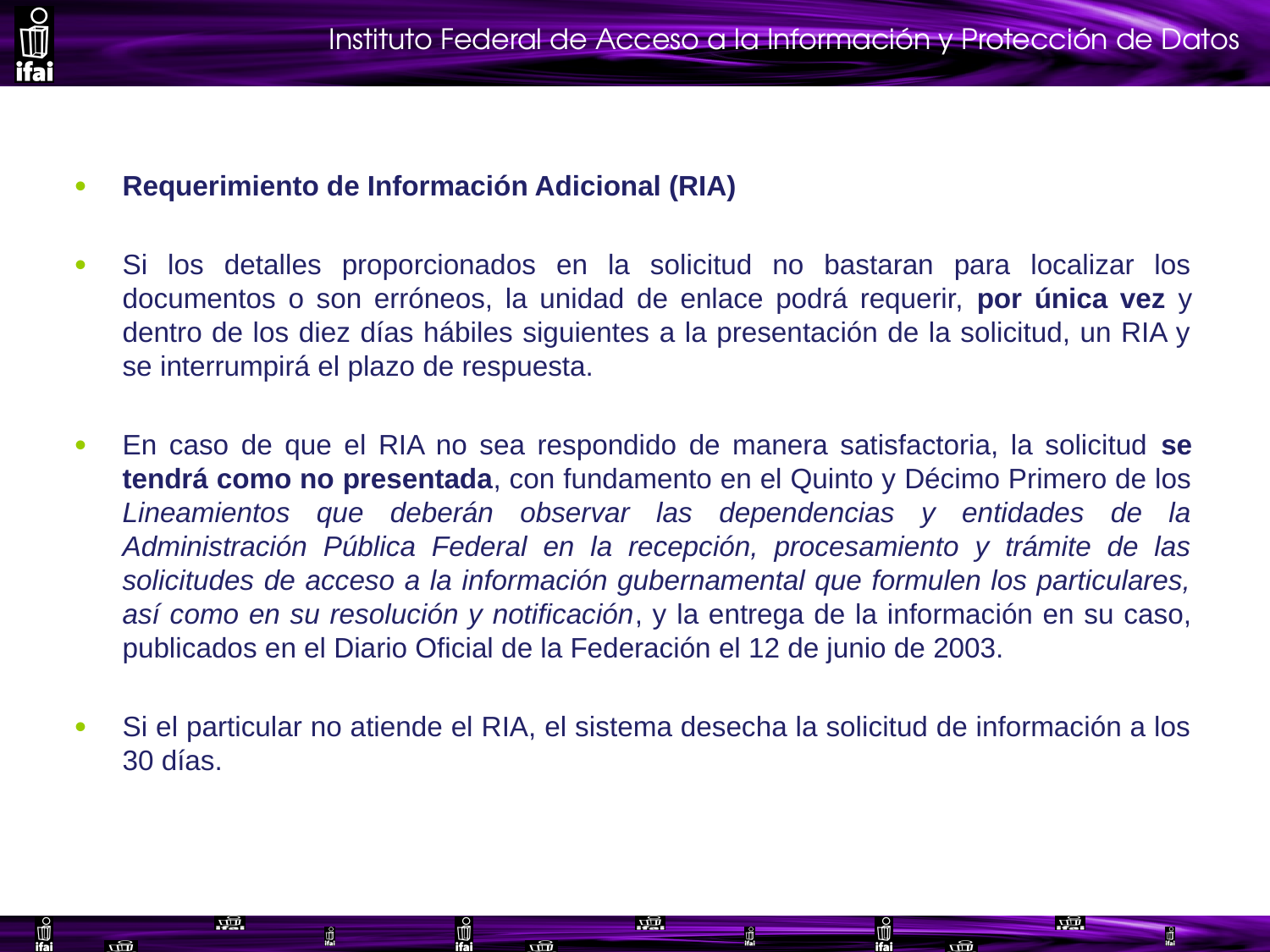

Requerimiento de Información Adicional (RIA)

Si los detalles proporcionados en la solicitud no bastaran para localizar los documentos o son erróneos, la unidad de enlace podrá requerir, por única vez y dentro de los diez días hábiles siguientes a la presentación de la solicitud, un RIA y se interrumpirá el plazo de respuesta.

En caso de que el RIA no sea respondido de manera satisfactoria, la solicitud se tendrá como no presentada, con fundamento en el Quinto y Décimo Primero de los Lineamientos que deberán observar las dependencias y entidades de la Administración Pública Federal en la recepción, procesamiento y trámite de las solicitudes de acceso a la información gubernamental que formulen los particulares, así como en su resolución y notificación, y la entrega de la información en su caso, publicados en el Diario Oficial de la Federación el 12 de junio de 2003.

Si el particular no atiende el RIA, el sistema desecha la solicitud de información a los 30 días.